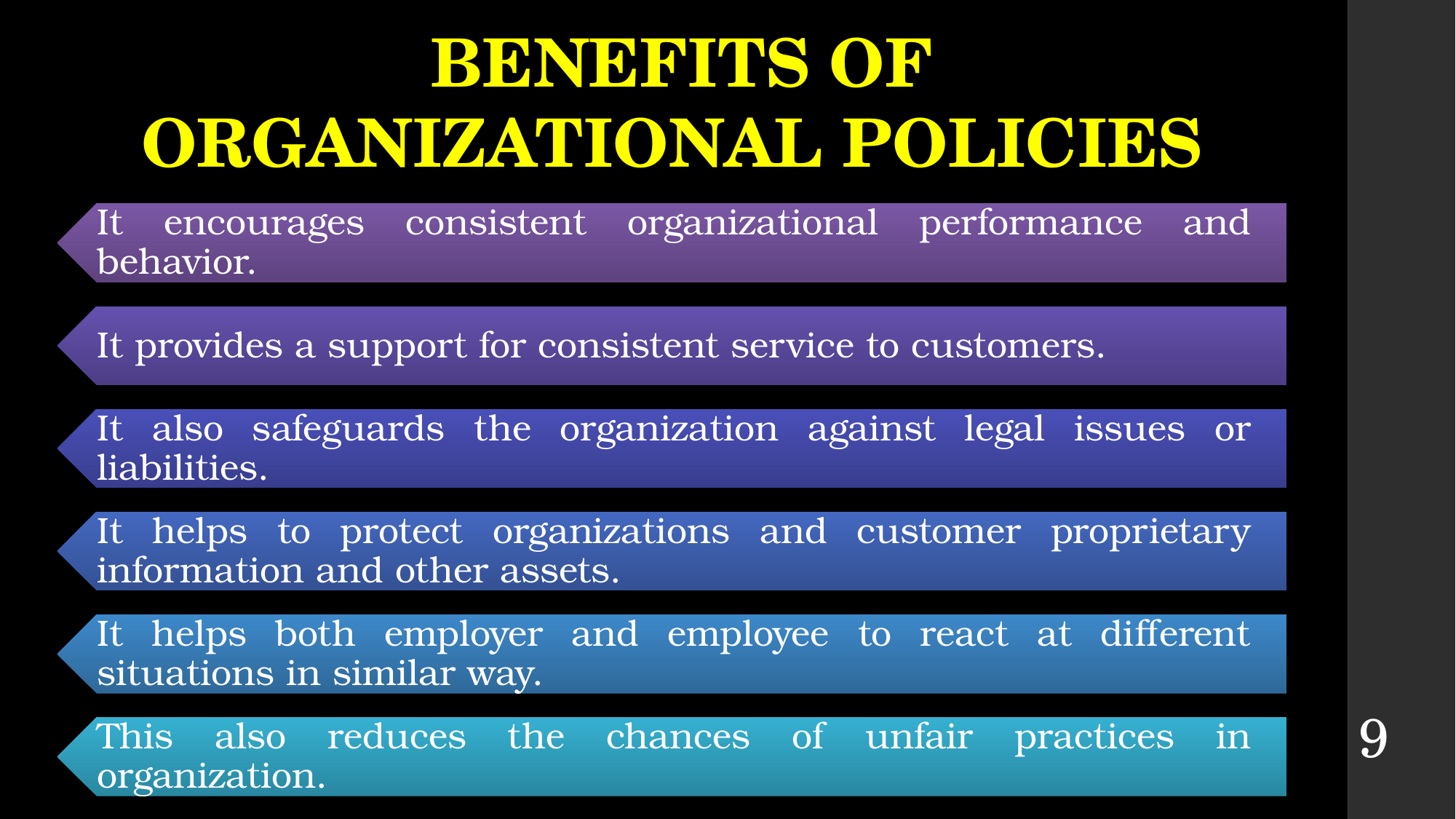

# BENEFITS OF ORGANIZATIONAL POLICIES
It encourages consistent organizational performance and behavior.
It provides a support for consistent service to customers.
It also safeguards the organization against legal issues or liabilities.
It helps to protect organizations and customer proprietary information and other assets.
It helps both employer and employee to react at different situations in similar way.
This also reduces the chances of unfair practices in organization.
9